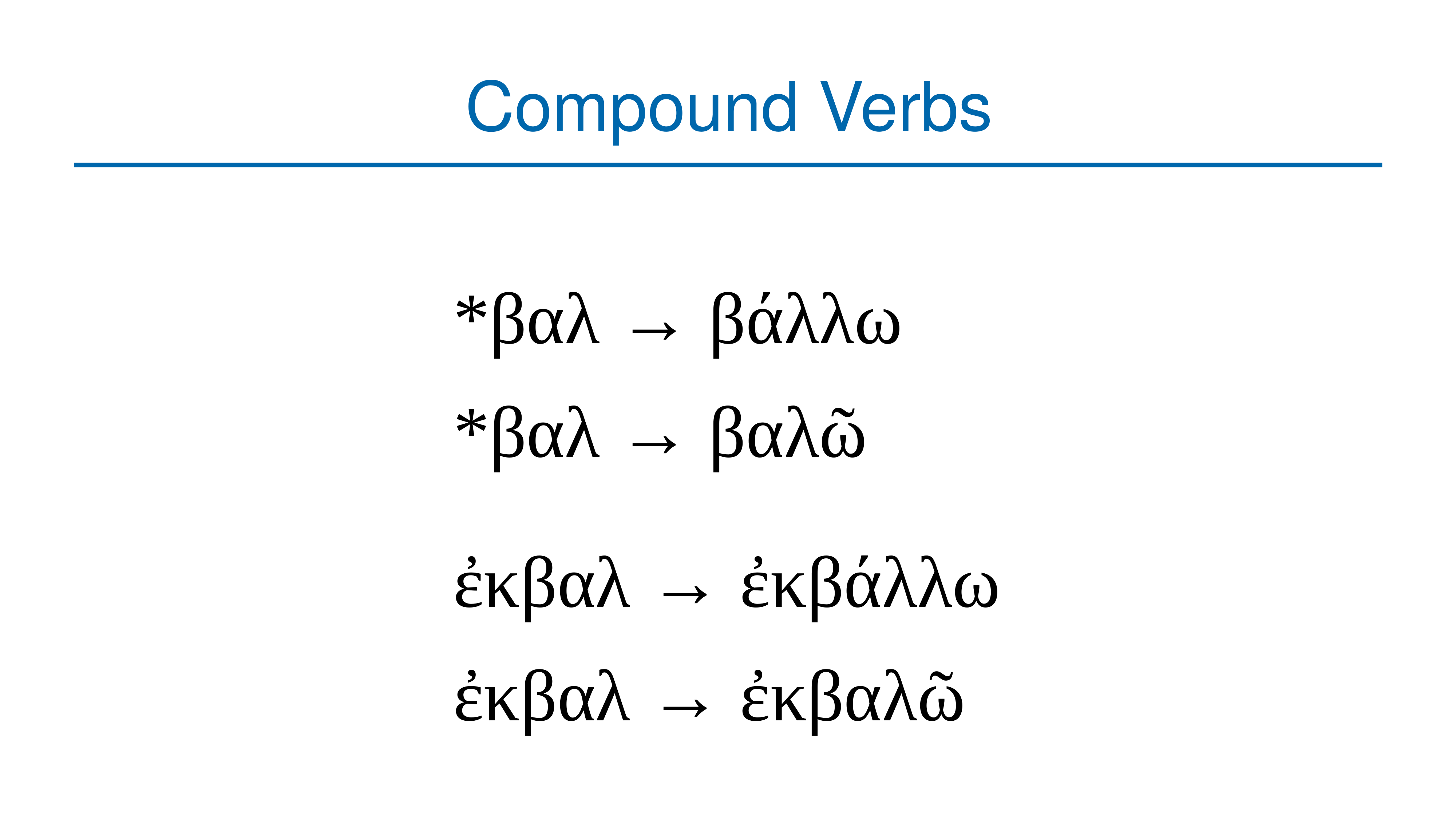

# Compound Verbs
*βαλ → βάλλω
*βαλ → βαλῶ
ἐκβαλ → ἐκβάλλω
ἐκβαλ → ἐκβαλῶ